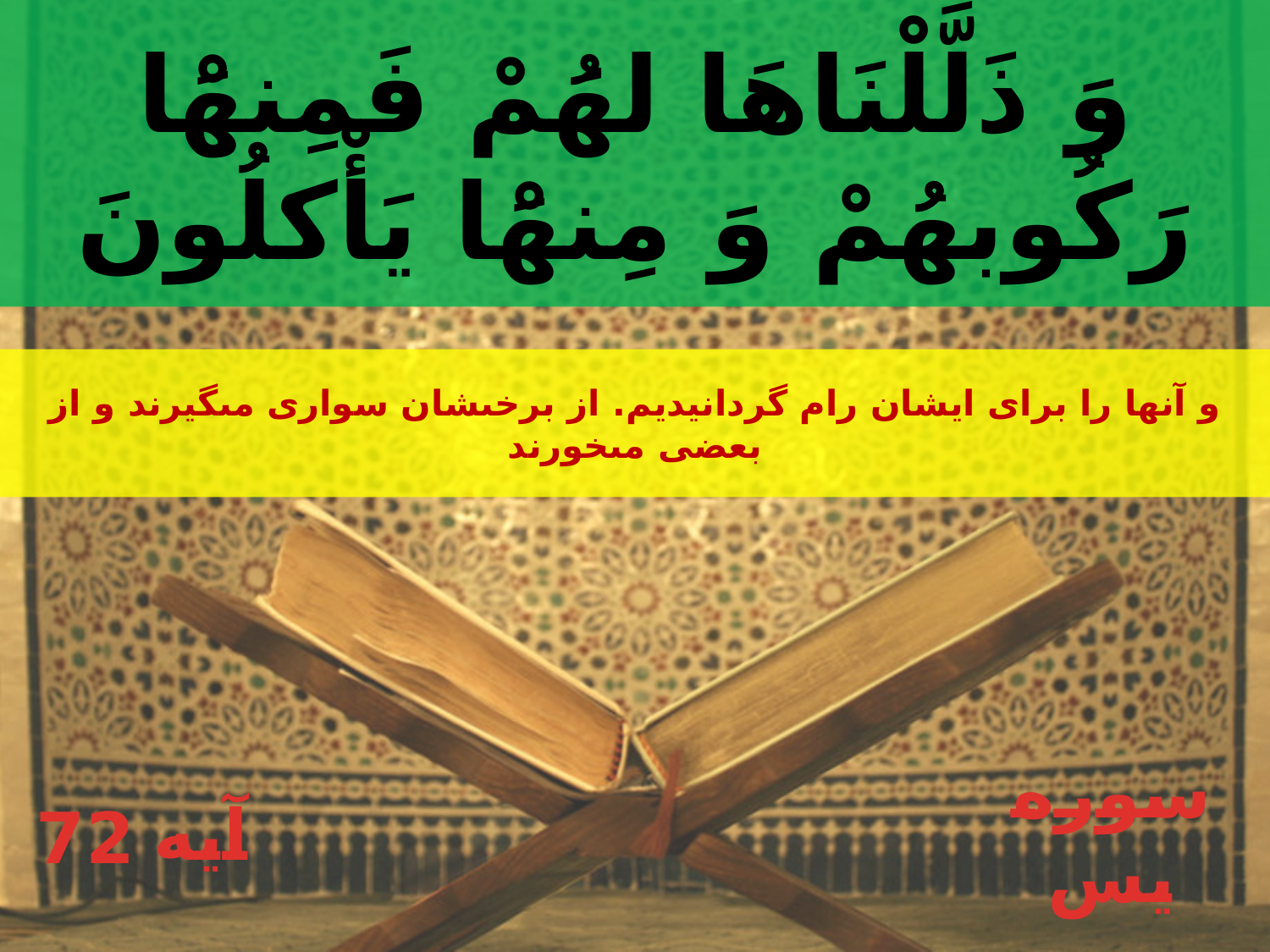

وَ ذَلَّلْنَاهَا لهَُمْ فَمِنهَْا رَكُوبهُُمْ وَ مِنهَْا يَأْكلُُونَ
و آنها را براى ايشان رام گردانيديم. از برخى‏شان سوارى مى‏گيرند و از بعضى مى‏خورند
72